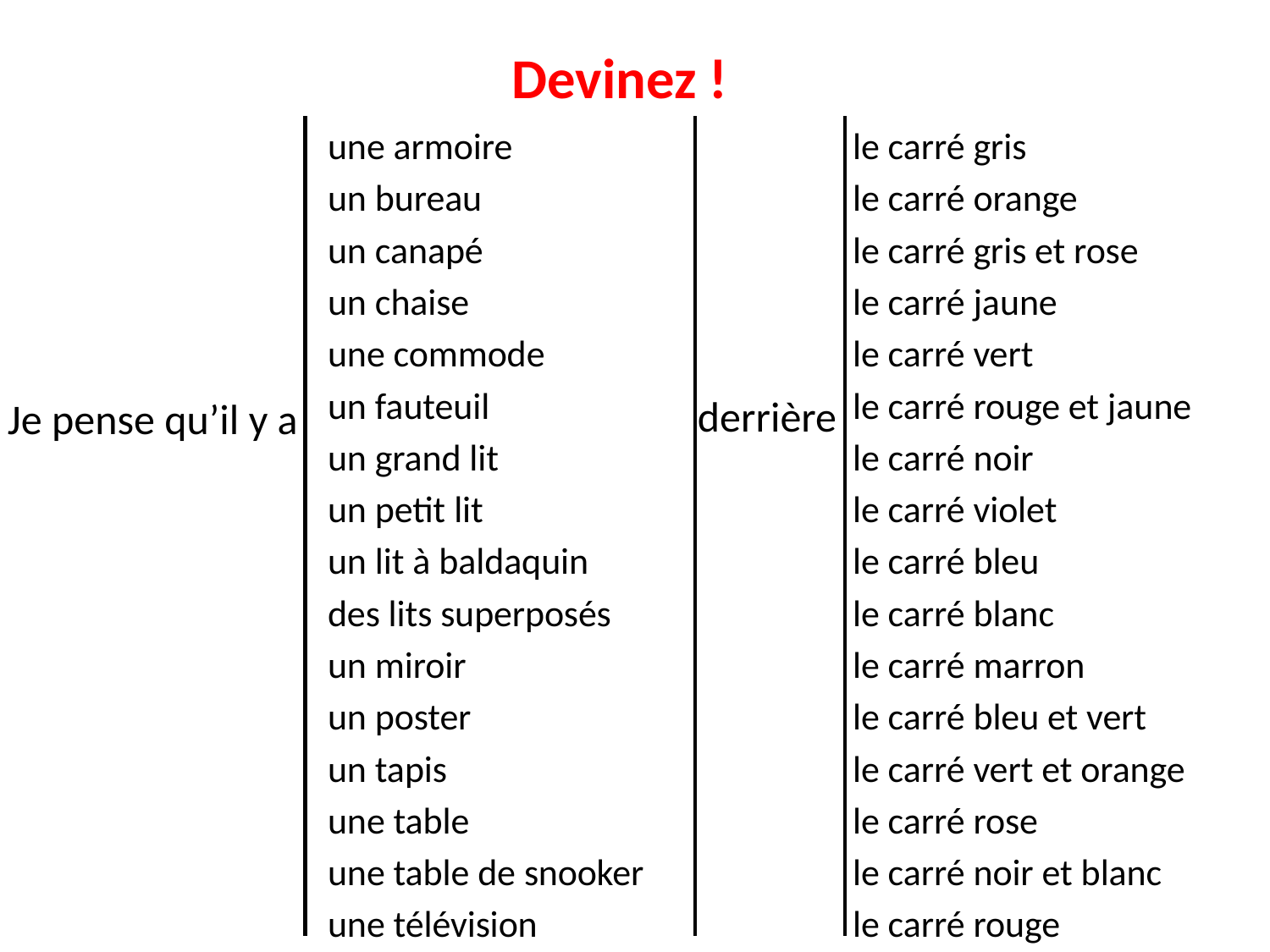

# Devinez !
une armoire
un bureau
un canapé
un chaise
une commode
un fauteuil
un grand lit
un petit lit
un lit à baldaquin
des lits superposés
un miroir
un poster
un tapis
une table
une table de snooker
une télévision

le carré gris
le carré orange
le carré gris et rose
le carré jaune
le carré vert
le carré rouge et jaune
le carré noir
le carré violet
le carré bleu
le carré blanc
le carré marron
le carré bleu et vert
le carré vert et orange
le carré rose
le carré noir et blanc
le carré rouge

derrière

Je pense qu’il y a